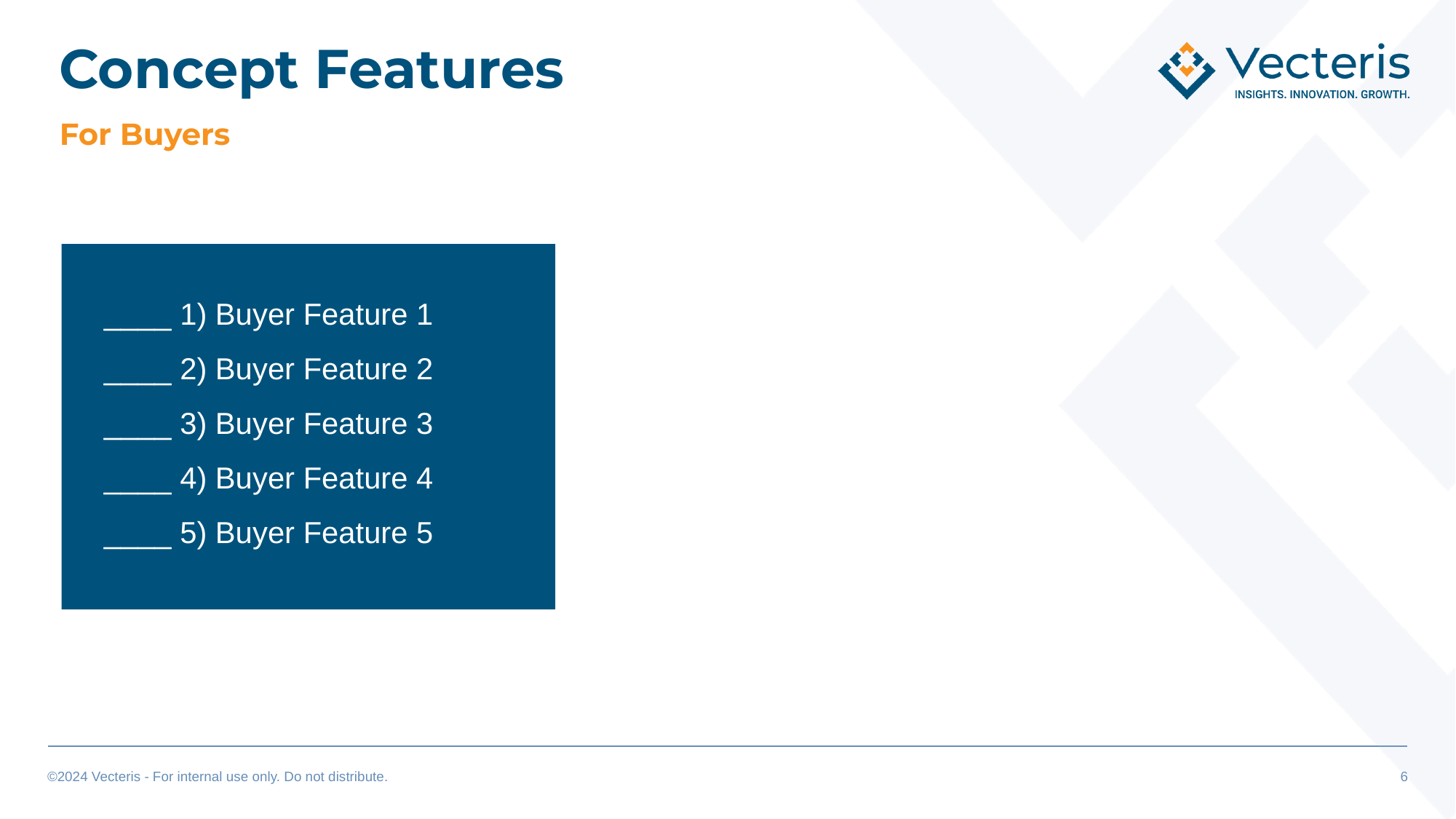

# Concept Features
For Buyers

____ 1) Buyer Feature 1
____ 2) Buyer Feature 2
____ 3) Buyer Feature 3
____ 4) Buyer Feature 4
____ 5) Buyer Feature 5